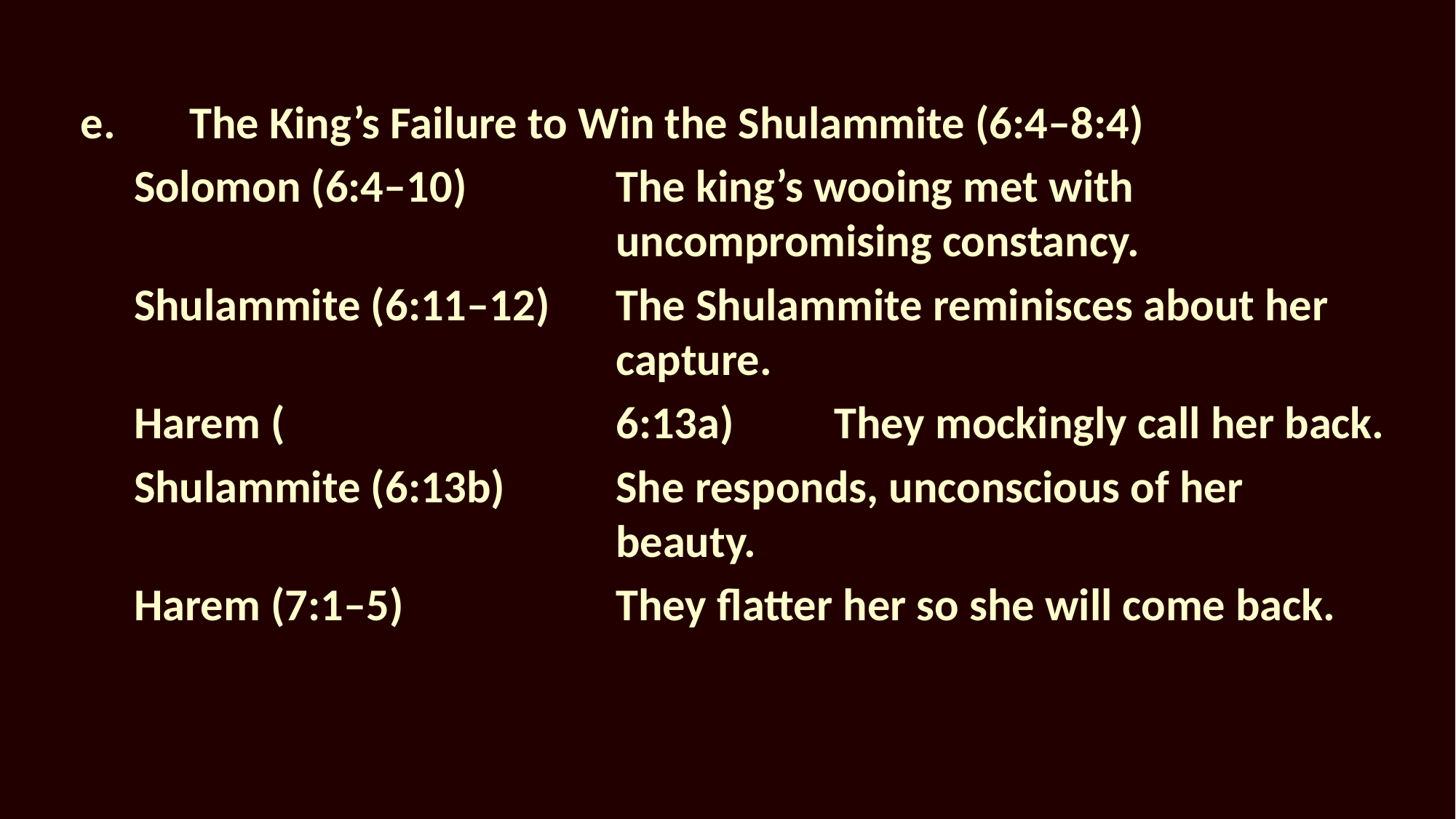

e.	The King’s Failure to Win the Shulammite (6:4–8:4)
Solomon (6:4–10)	The king’s wooing met with uncompromising constancy.
Shulammite (6:11–12)	The Shulammite reminisces about her capture.
Harem (	6:13a)	They mockingly call her back.
Shulammite (6:13b)	She responds, unconscious of her beauty.
Harem (7:1–5)	They flatter her so she will come back.